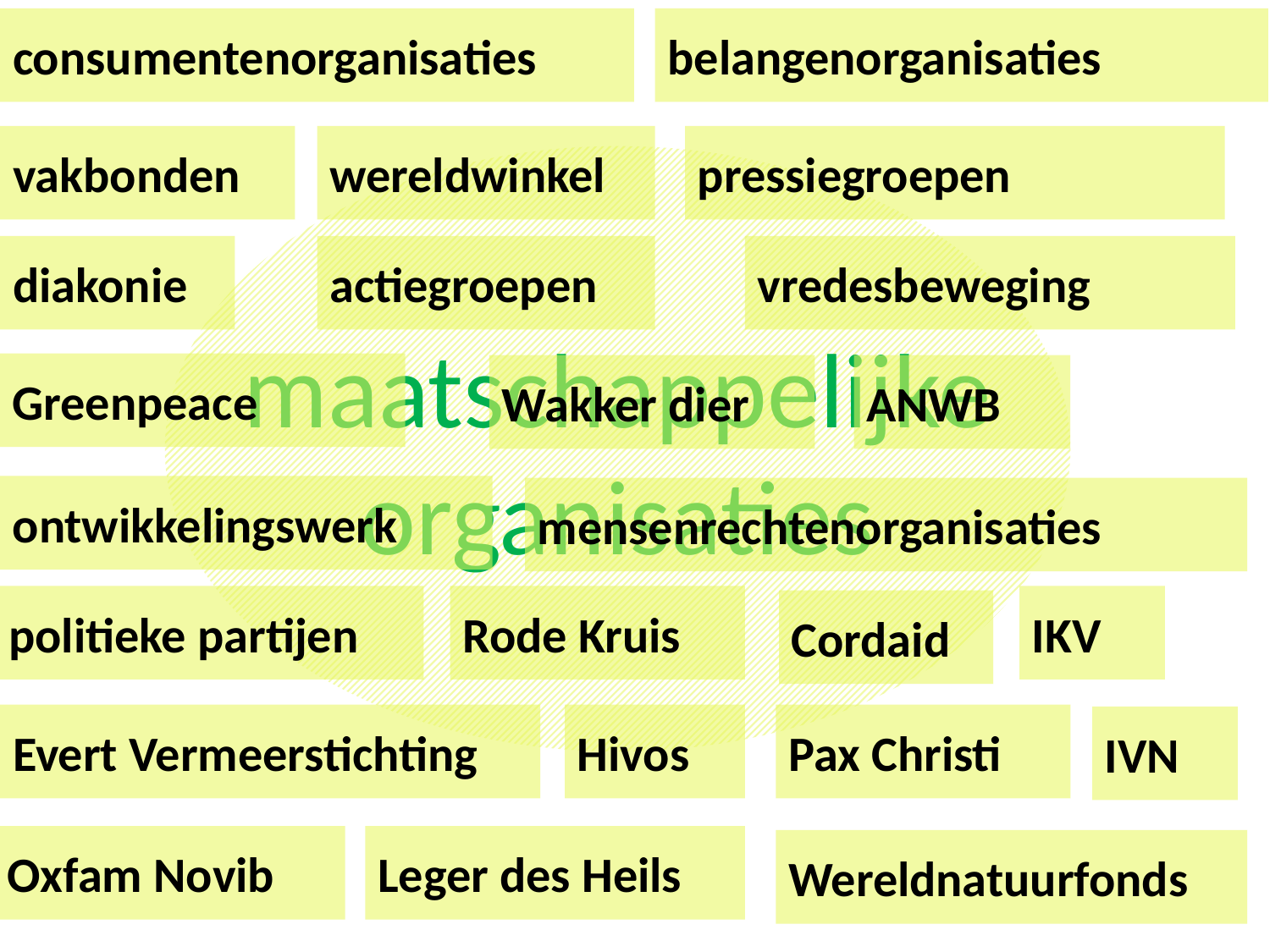

consumentenorganisaties
belangenorganisaties
vakbonden
wereldwinkel
pressiegroepen
maatschappelijke
organisaties
diakonie
actiegroepen
vredesbeweging
Greenpeace
Wakker dier
ANWB
ontwikkelingswerk
mensenrechtenorganisaties
politieke partijen
Rode Kruis
IKV
Cordaid
Evert Vermeerstichting
Hivos
Pax Christi
IVN
Oxfam Novib
Leger des Heils
Wereldnatuurfonds